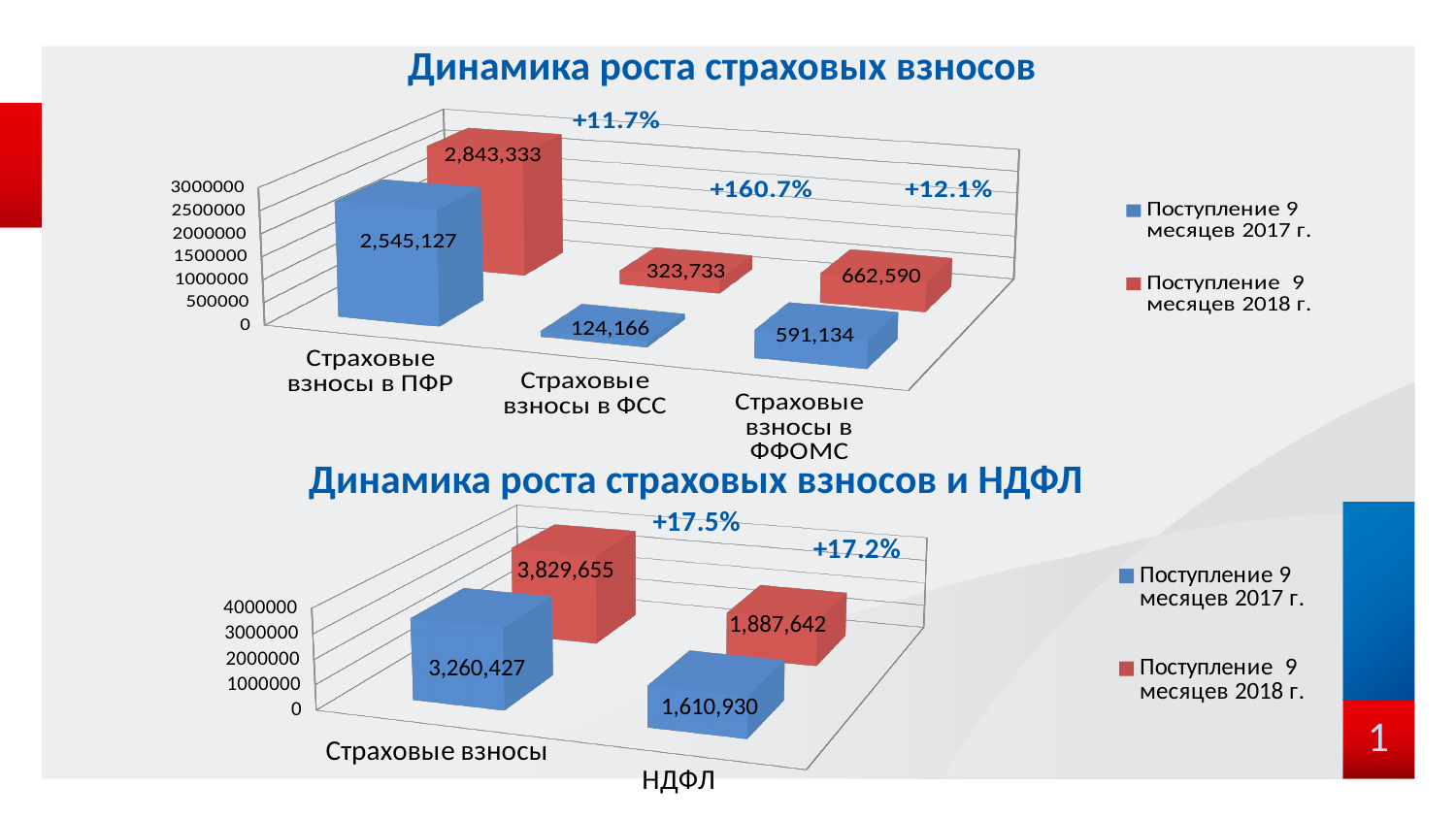

Динамика роста страховых взносов

[unsupported chart]

Динамика роста страховых взносов и НДФЛ

[unsupported chart]

1